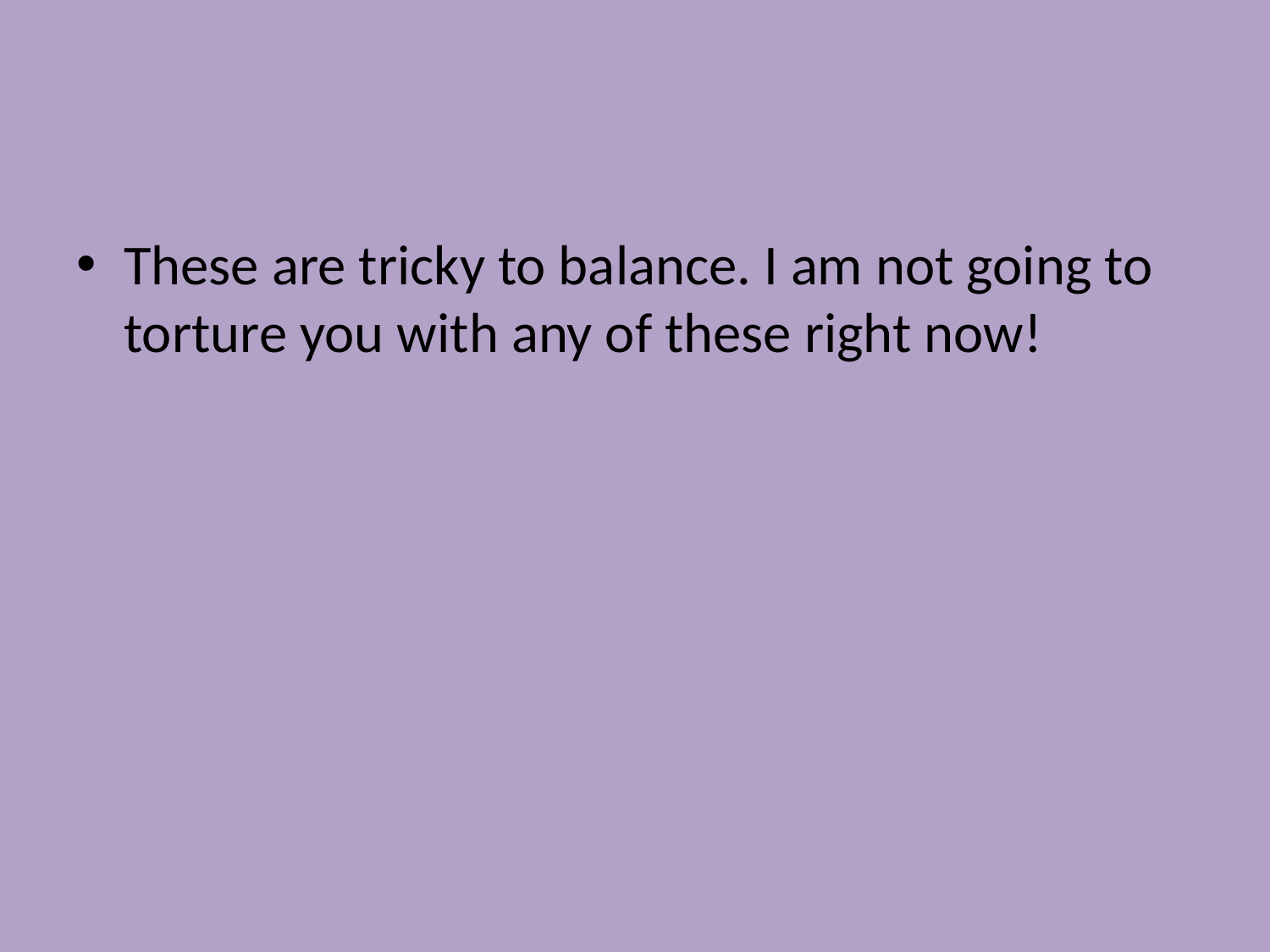

#
These are tricky to balance. I am not going to torture you with any of these right now!